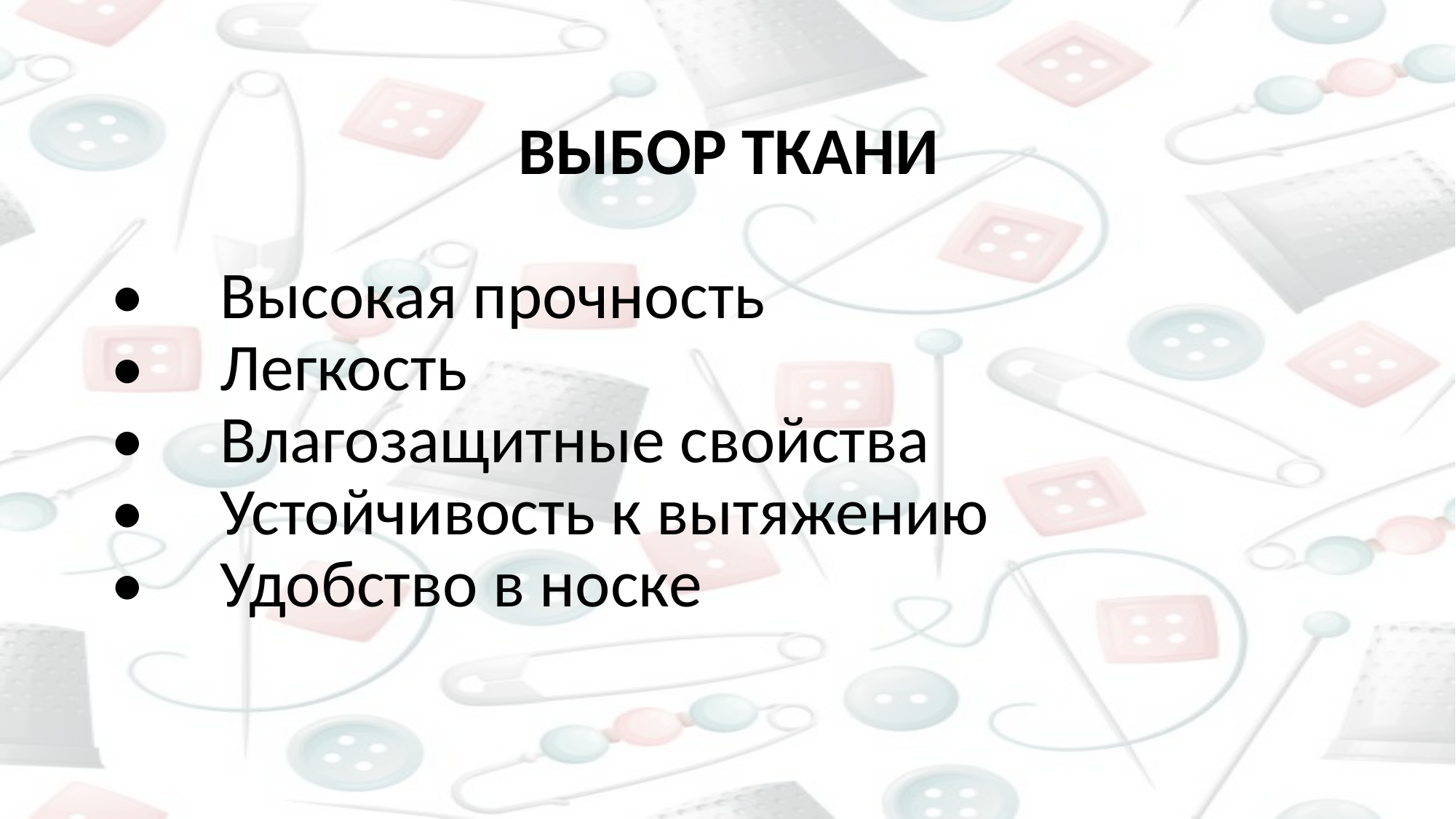

# ВЫБОР ТКАНИ •	Высокая прочность •	Легкость •	Влагозащитные свойства •	Устойчивость к вытяжению •	Удобство в носке